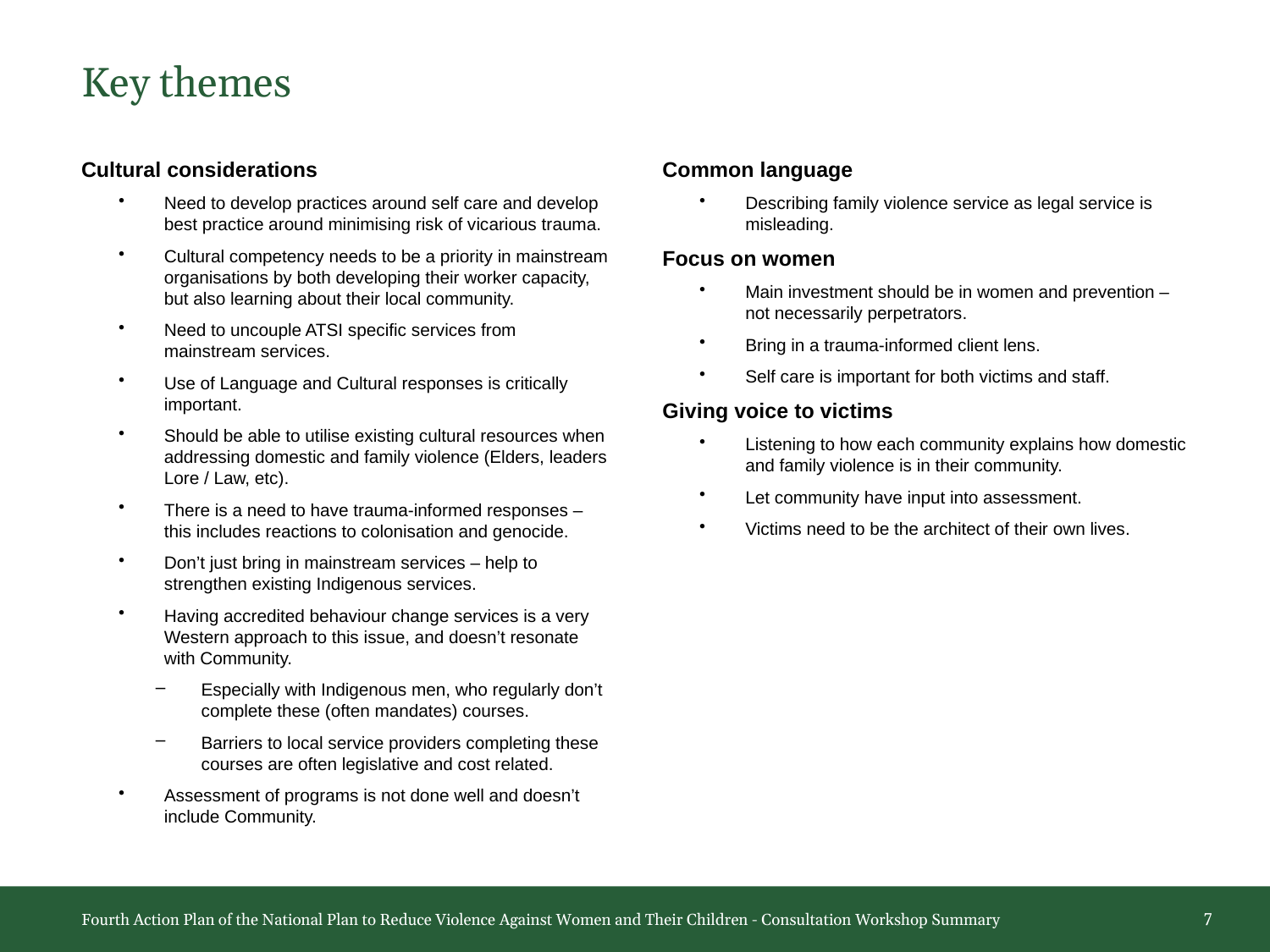

# Key themes
Cultural considerations
Need to develop practices around self care and develop best practice around minimising risk of vicarious trauma.
Cultural competency needs to be a priority in mainstream organisations by both developing their worker capacity, but also learning about their local community.
Need to uncouple ATSI specific services from mainstream services.
Use of Language and Cultural responses is critically important.
Should be able to utilise existing cultural resources when addressing domestic and family violence (Elders, leaders Lore / Law, etc).
There is a need to have trauma-informed responses – this includes reactions to colonisation and genocide.
Don’t just bring in mainstream services – help to strengthen existing Indigenous services.
Having accredited behaviour change services is a very Western approach to this issue, and doesn’t resonate with Community.
Especially with Indigenous men, who regularly don’t complete these (often mandates) courses.
Barriers to local service providers completing these courses are often legislative and cost related.
Assessment of programs is not done well and doesn’t include Community.
Common language
Describing family violence service as legal service is misleading.
Focus on women
Main investment should be in women and prevention – not necessarily perpetrators.
Bring in a trauma-informed client lens.
Self care is important for both victims and staff.
Giving voice to victims
Listening to how each community explains how domestic and family violence is in their community.
Let community have input into assessment.
Victims need to be the architect of their own lives.
7
Fourth Action Plan of the National Plan to Reduce Violence Against Women and Their Children - Consultation Workshop Summary